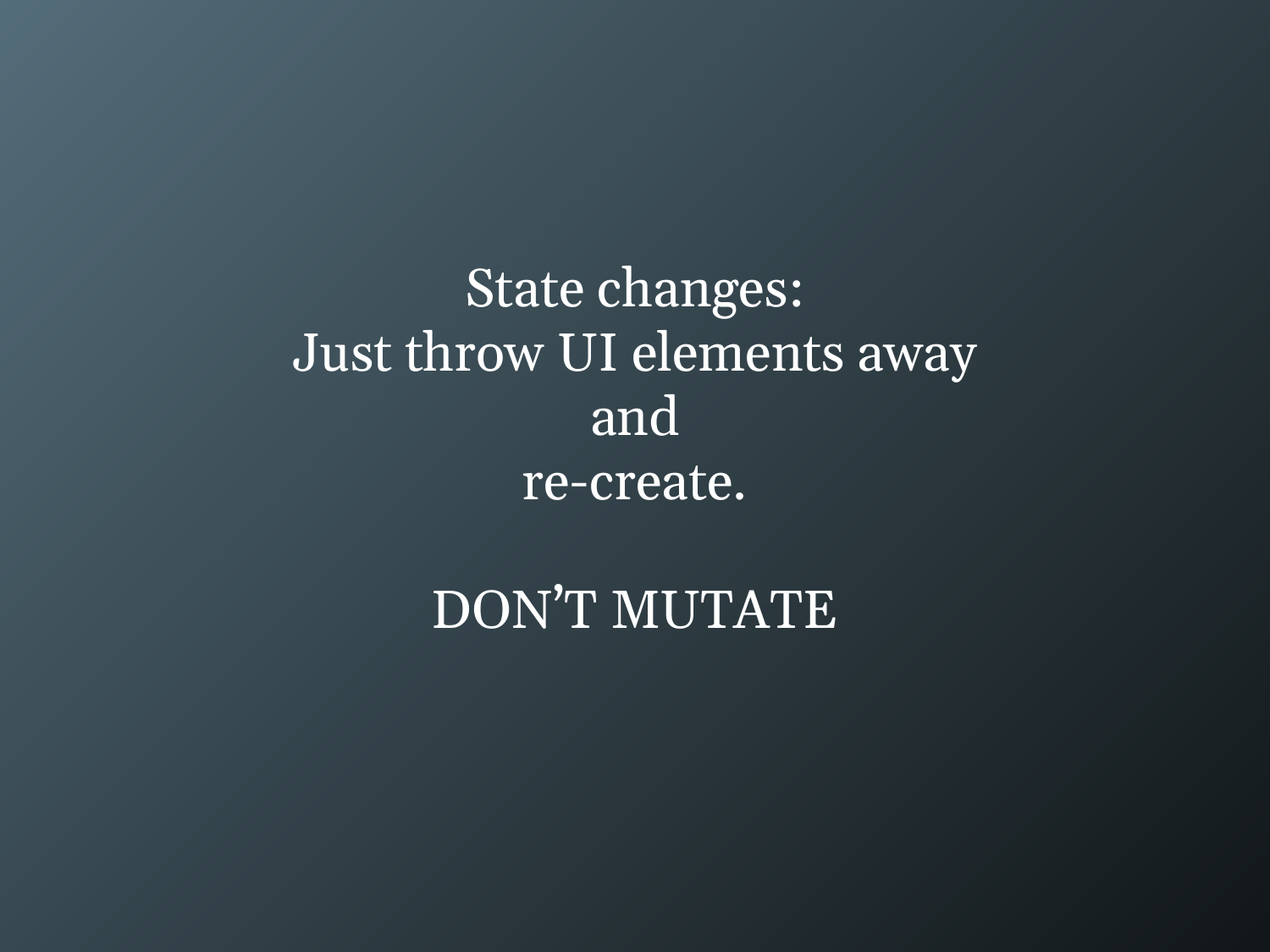

# State changes: Just throw UI elements away and re-create. DON’T MUTATE